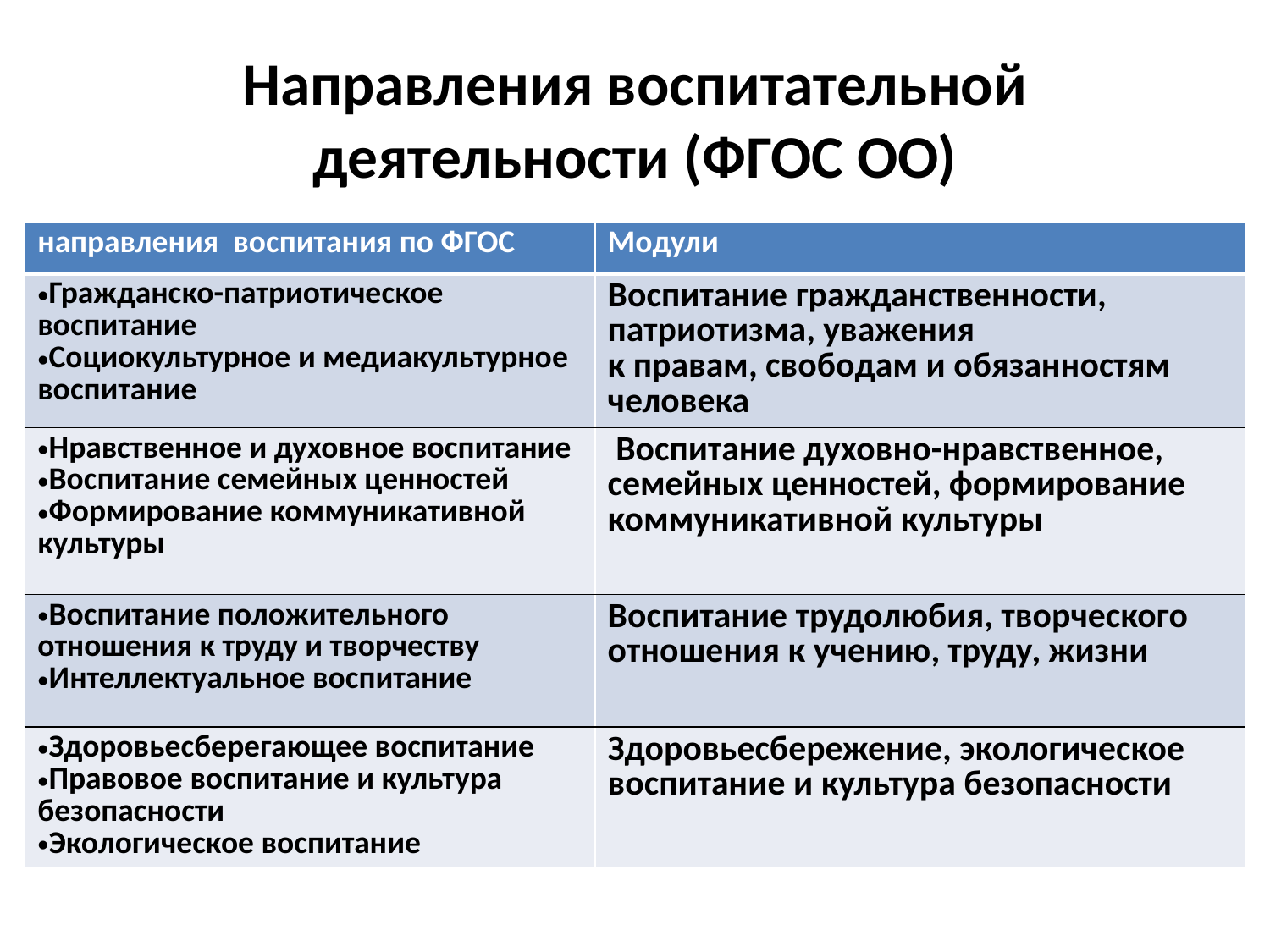

# Направления воспитательной деятельности (ФГОС ОО)
| направления воспитания по ФГОС | Модули |
| --- | --- |
| Гражданско-патриотическое воспитание Социокультурное и медиакультурное воспитание | Воспитание гражданственности, патриотизма, уважения к правам, свободам и обязанностям человека |
| Нравственное и духовное воспитание Воспитание семейных ценностей Формирование коммуникативной культуры | Воспитание духовно-нравственное, семейных ценностей, формирование коммуникативной культуры |
| Воспитание положительного отношения к труду и творчеству Интеллектуальное воспитание | Воспитание трудолюбия, творческого отношения к учению, труду, жизни |
| Здоровьесберегающее воспитание Правовое воспитание и культура безопасности Экологическое воспитание | Здоровьесбережение, экологическое воспитание и культура безопасности |